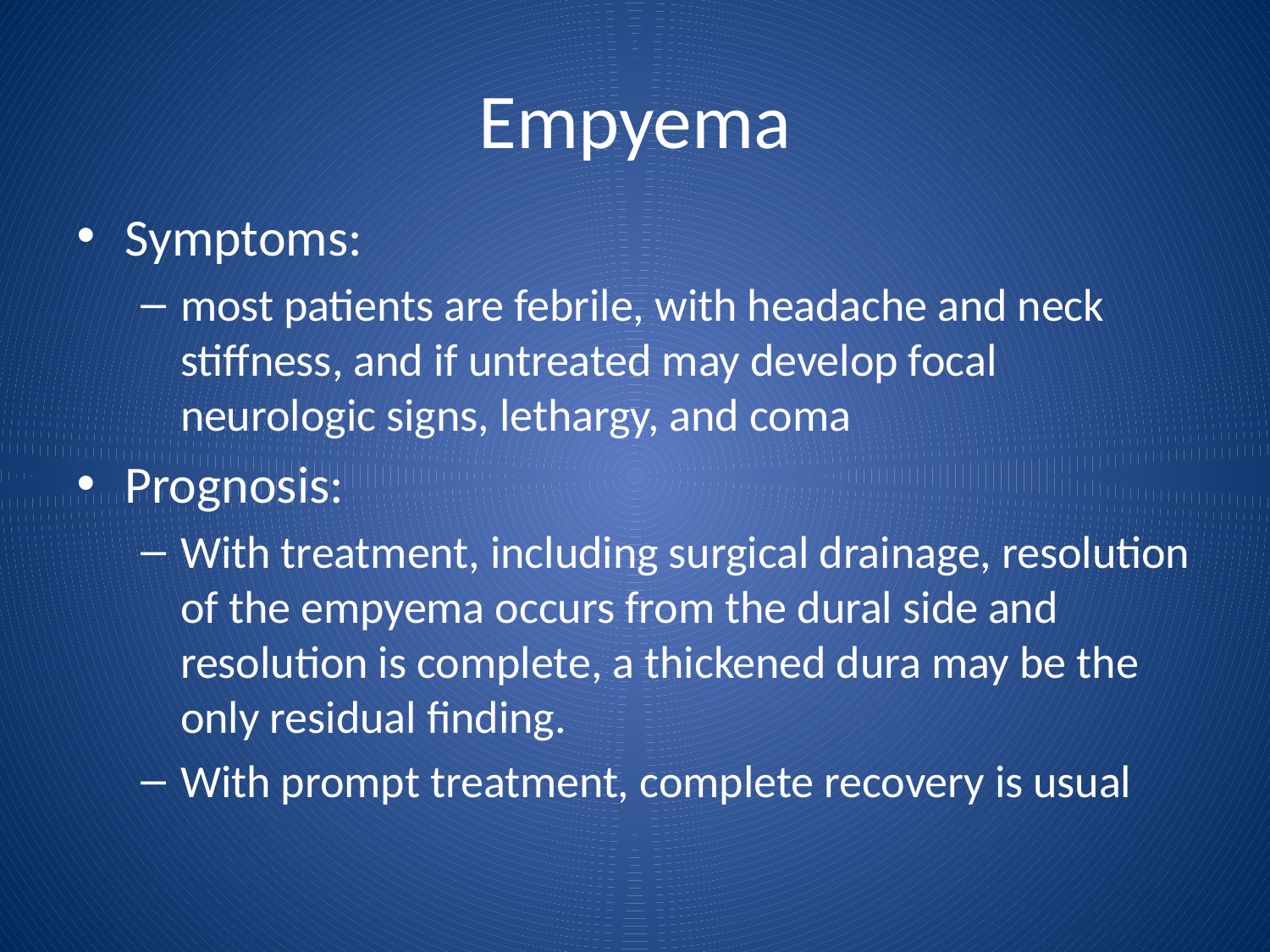

# Empyema
Symptoms:
most patients are febrile, with headache and neck stiffness, and if untreated may develop focal neurologic signs, lethargy, and coma
Prognosis:
With treatment, including surgical drainage, resolution of the empyema occurs from the dural side and resolution is complete, a thickened dura may be the only residual finding.
With prompt treatment, complete recovery is usual